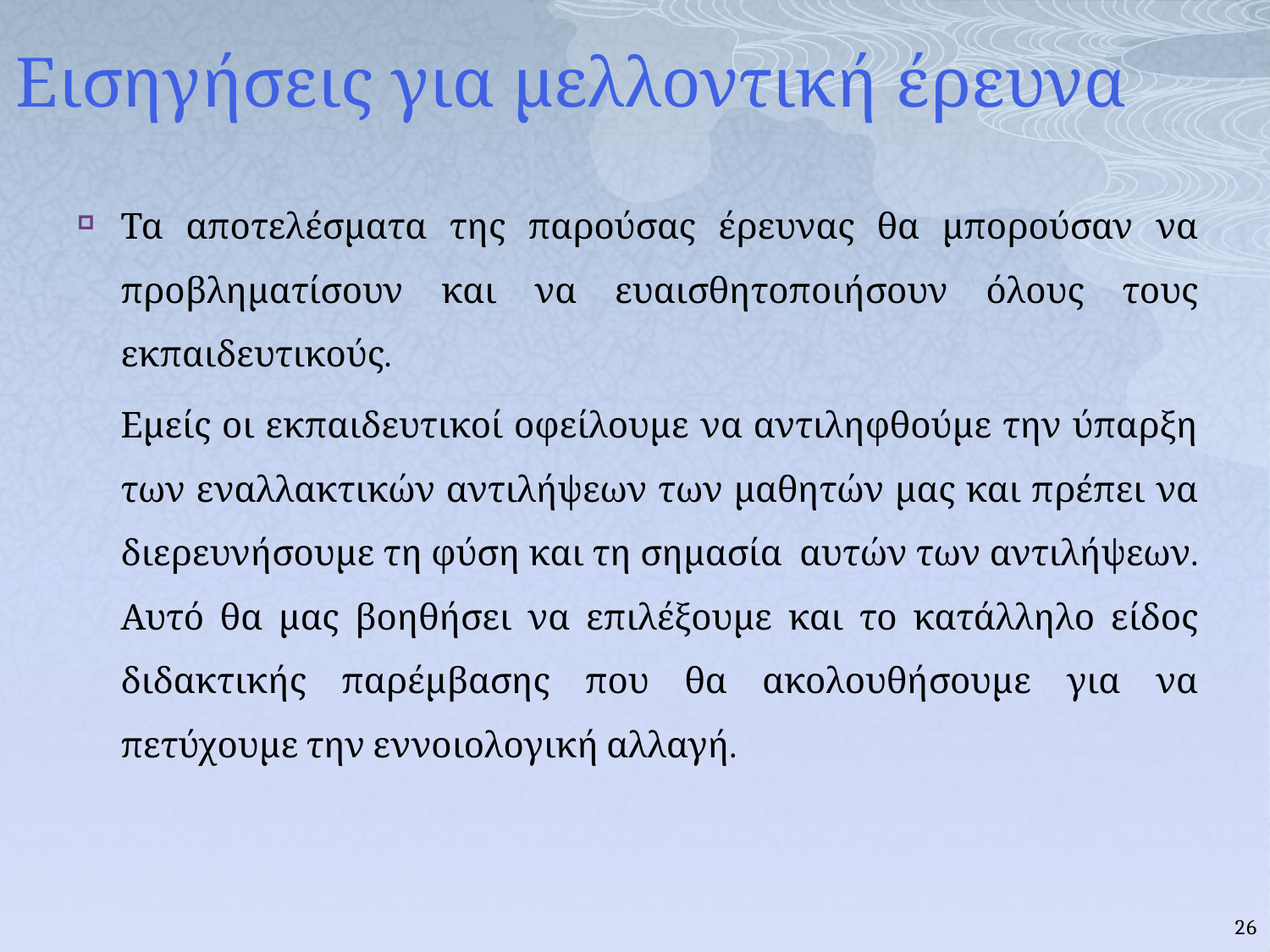

# Εισηγήσεις για μελλοντική έρευνα
Τα αποτελέσματα της παρούσας έρευνας θα μπορούσαν να προβληματίσουν και να ευαισθητοποιήσουν όλους τους εκπαιδευτικούς.
	Εμείς οι εκπαιδευτικοί οφείλουμε να αντιληφθούμε την ύπαρξη των εναλλακτικών αντιλήψεων των μαθητών μας και πρέπει να διερευνήσουμε τη φύση και τη σημασία  αυτών των αντιλήψεων. Αυτό θα μας βοηθήσει να επιλέξουμε και το κατάλληλο είδος διδακτικής παρέμβασης που θα ακολουθήσουμε για να πετύχουμε την εννοιολογική αλλαγή.

26